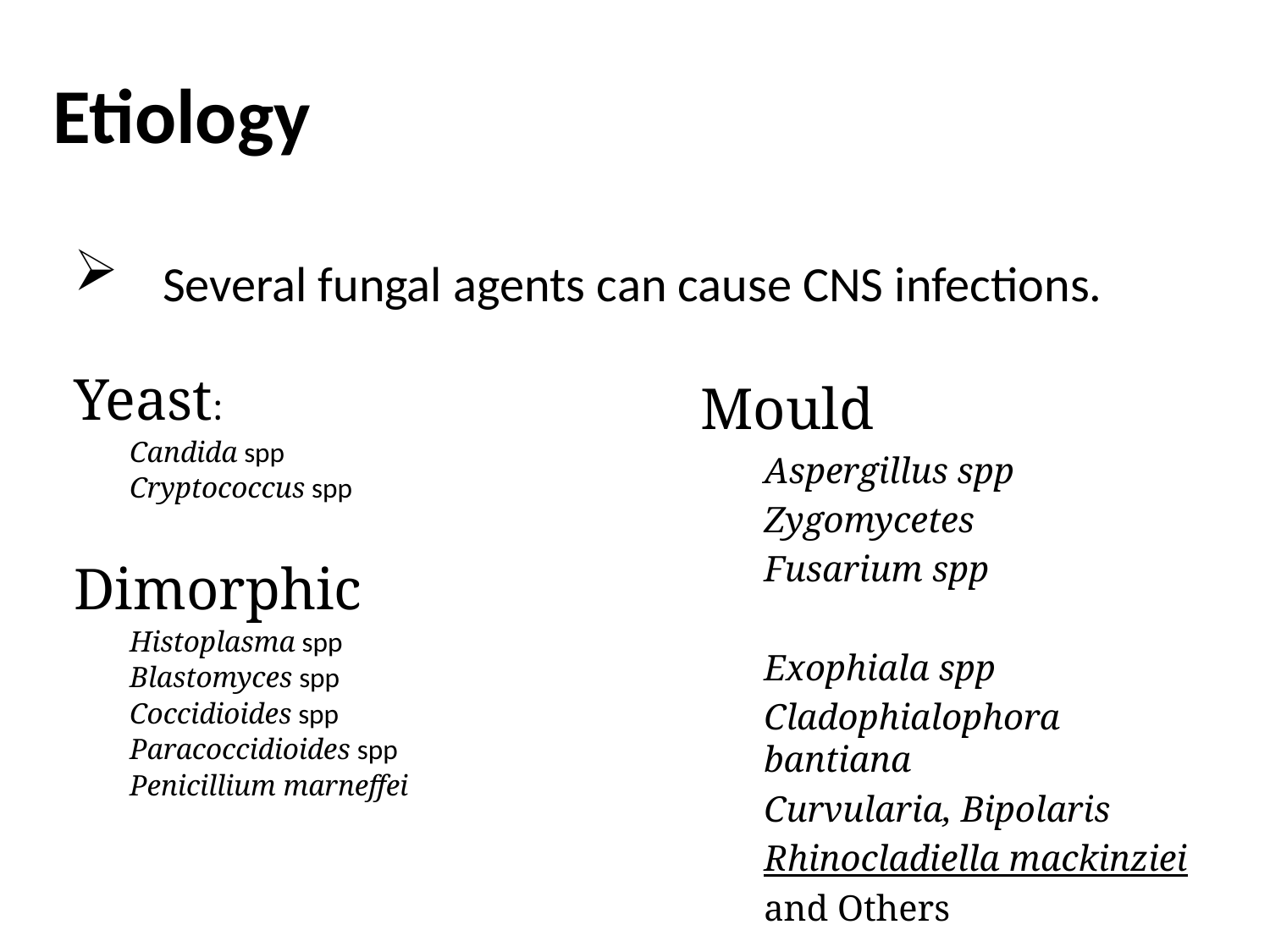

Etiology
   Several fungal agents can cause CNS infections.

Yeast:
Candida spp
Cryptococcus spp

Dimorphic
Histoplasma spp
Blastomyces spp
Coccidioides spp
Paracoccidioides spp
Penicillium marneffei

Mould
Aspergillus spp
Zygomycetes
Fusarium spp

Exophiala spp
Cladophialophora bantiana
Curvularia, Bipolaris
Rhinocladiella mackinziei
and Others